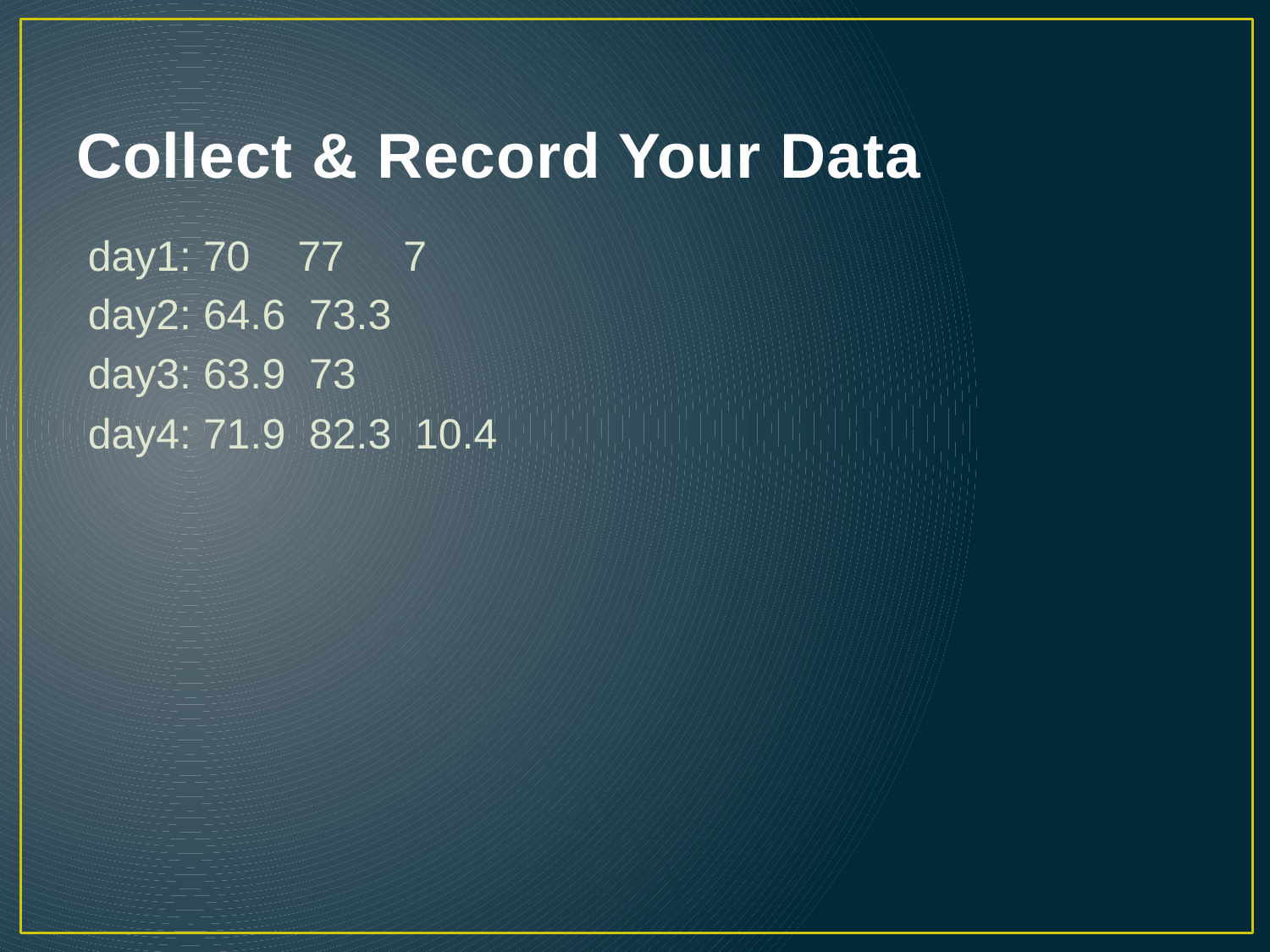

# Collect & Record Your Data
 day1: 70    77     7
 day2: 64.6  73.3
 day3: 63.9  73
 day4: 71.9  82.3  10.4